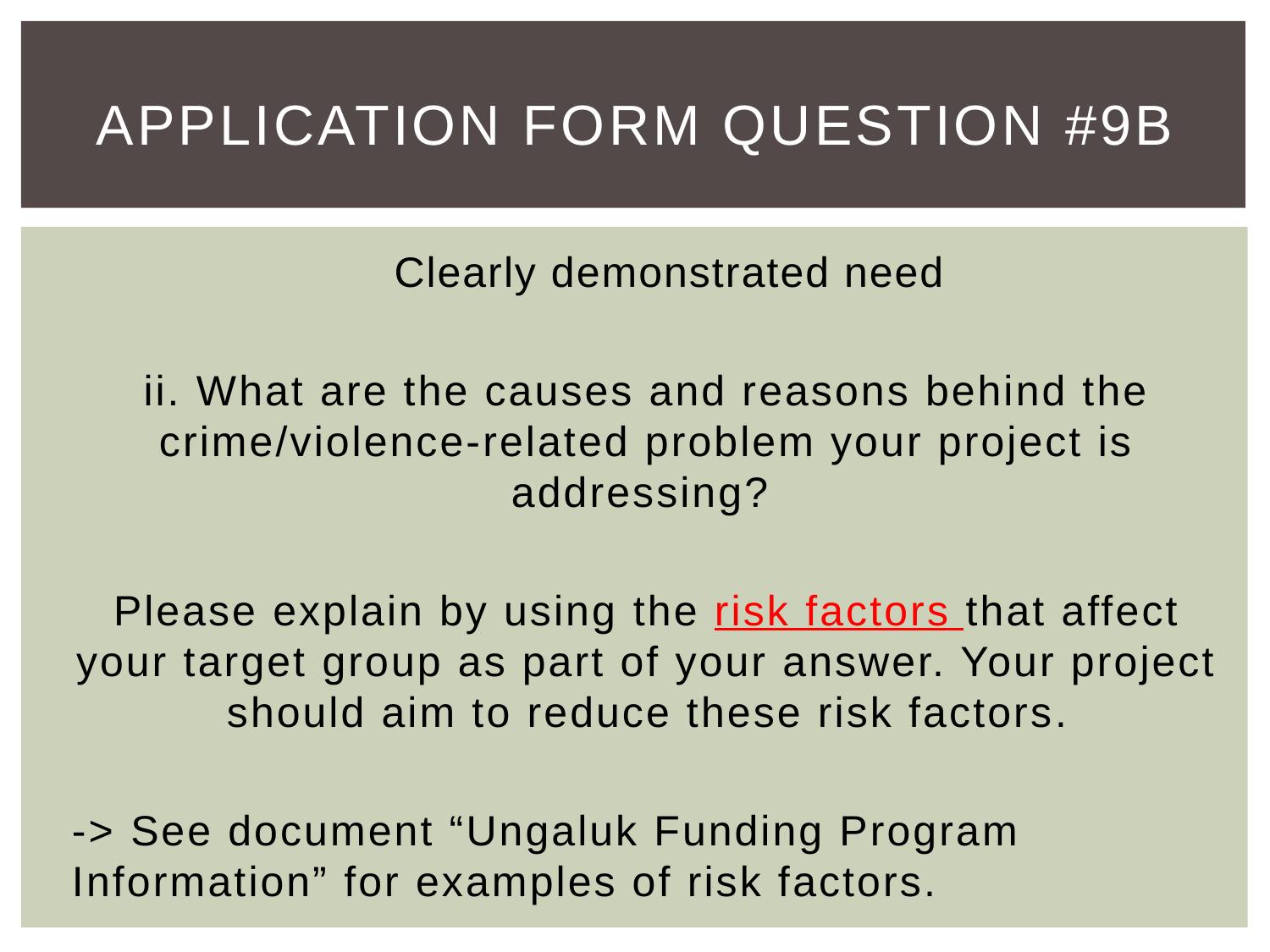

# Application Form Question #9b

Clearly demonstrated need

ii. What are the causes and reasons behind the crime/violence-related problem your project is addressing?

Please explain by using the risk factors that affect your target group as part of your answer. Your project should aim to reduce these risk factors.

-> See document “Ungaluk Funding Program Information” for examples of risk factors.